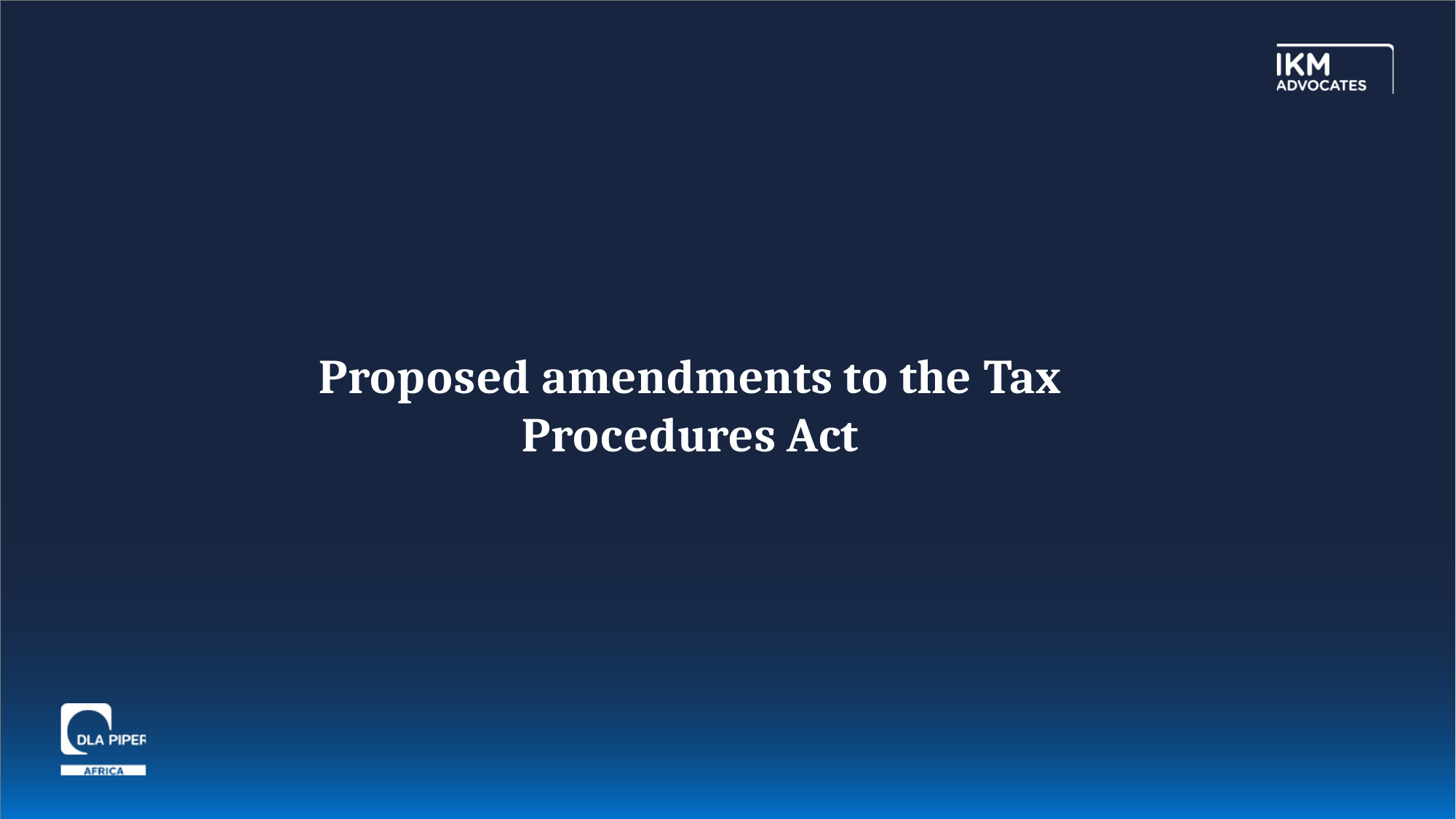

Proposed amendments to the Tax Procedures Act